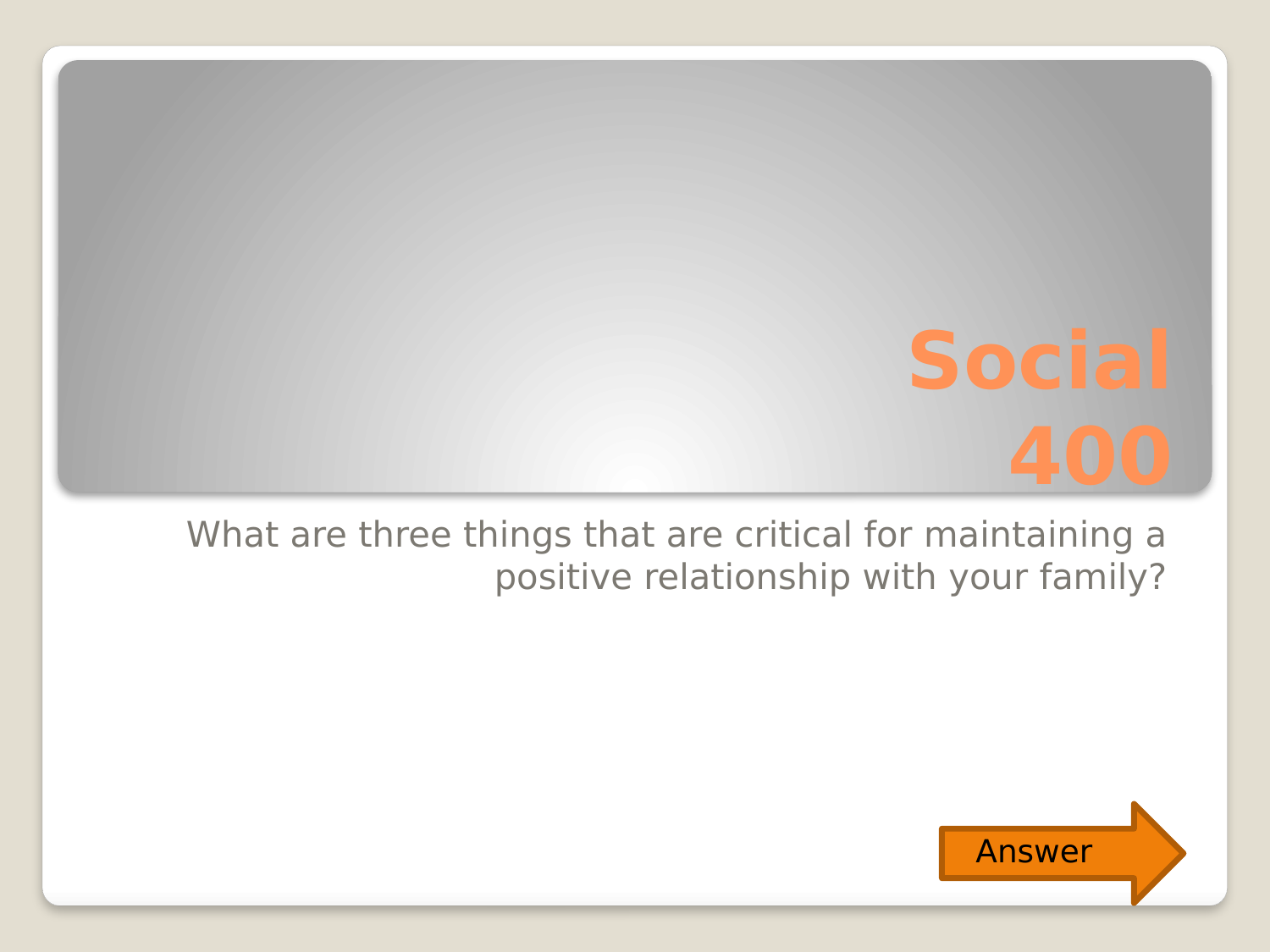

# Social 400
What are three things that are critical for maintaining a positive relationship with your family?

Answer